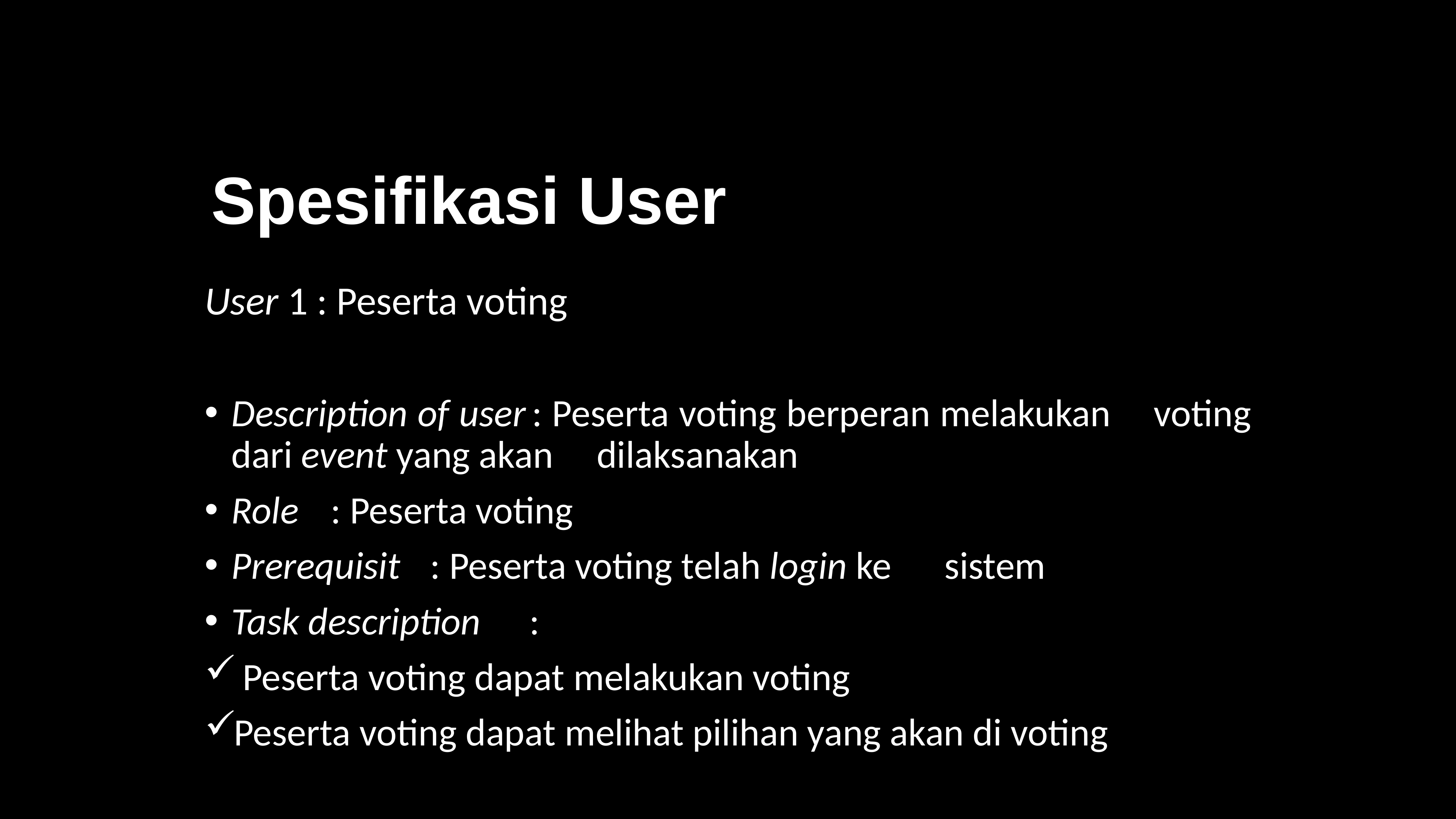

# Spesifikasi User
User 1 : Peserta voting

Description of user		: Peserta voting berperan melakukan 				  voting dari event yang akan  					  dilaksanakan
Role				: Peserta voting
Prerequisit			: Peserta voting telah login ke 					  sistem
Task description 		:
 Peserta voting dapat melakukan voting
Peserta voting dapat melihat pilihan yang akan di voting